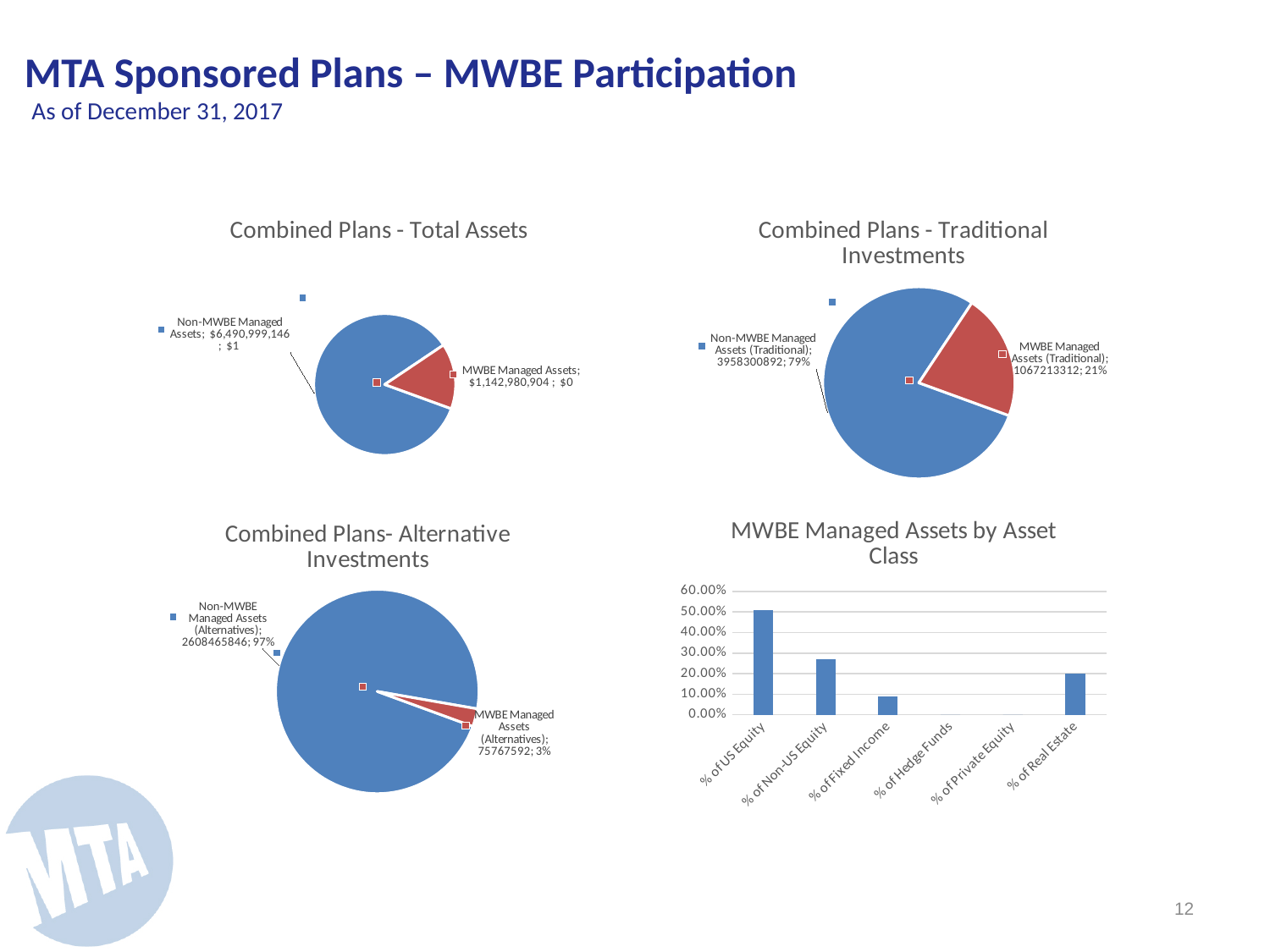

MTA Sponsored Plans – MWBE Participation
As of December 31, 2017

### Chart: Combined Plans - Total Assets

| Category |  |
|---|---|
| Non-MWBE Managed Assets | 6490999146.0 |
| MWBE Managed Assets | 1142980904.0 |

### Chart: Combined Plans - Traditional Investments

| Category |  |
|---|---|
| Non-MWBE Managed Assets (Traditional) | 3958300892.0 |
| MWBE Managed Assets (Traditional) | 1067213312.0 |

### Chart: MWBE Managed Assets by Asset Class

| Category |  |
|---|---|
| % of US Equity | 0.51 |
| % of Non-US Equity | 0.27 |
| % of Fixed Income | 0.09 |
| % of Hedge Funds | 0.0 |
| % of Private Equity | 0.0 |
| % of Real Estate | 0.2 |

### Chart: Combined Plans- Alternative Investments

| Category |  |
|---|---|
| Non-MWBE Managed Assets (Alternatives) | 2608465846.0 |
| MWBE Managed Assets (Alternatives) | 75767592.0 |
12